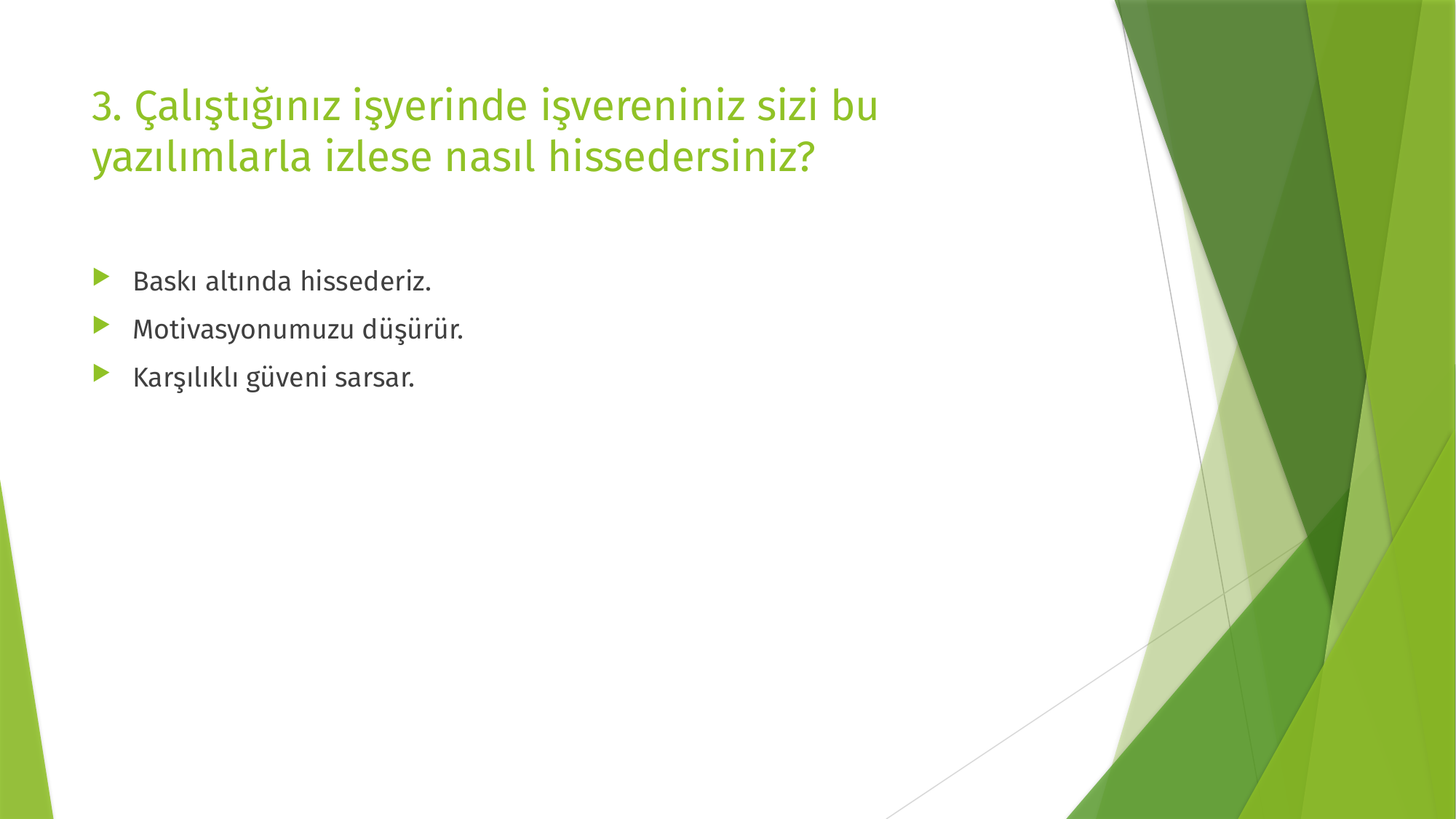

# 3. Çalıştığınız işyerinde işvereniniz sizi bu yazılımlarla izlese nasıl hissedersiniz?
Baskı altında hissederiz.
Motivasyonumuzu düşürür.
Karşılıklı güveni sarsar.